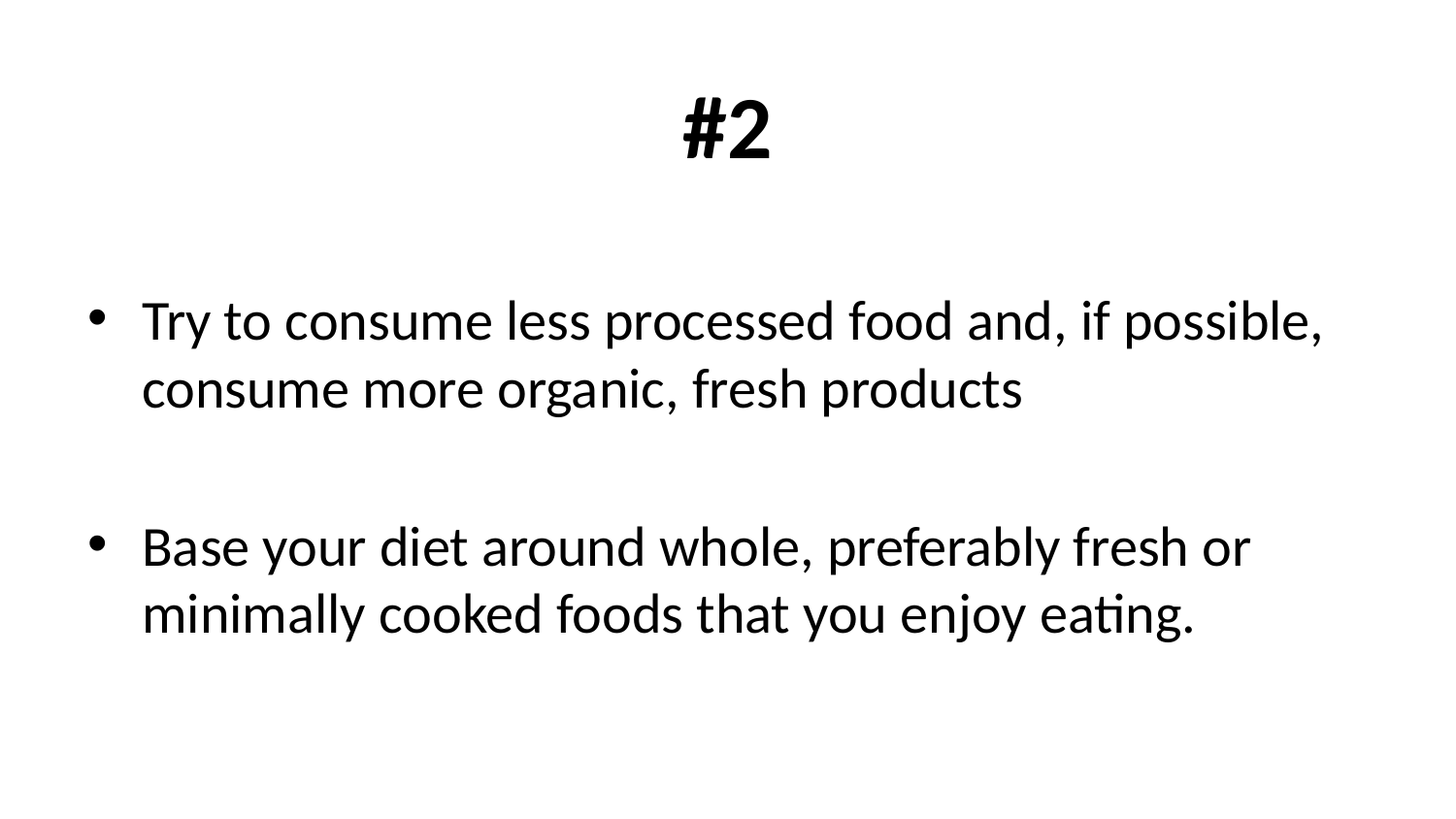

# #2
Try to consume less processed food and, if possible, consume more organic, fresh products

Base your diet around whole, preferably fresh or minimally cooked foods that you enjoy eating.